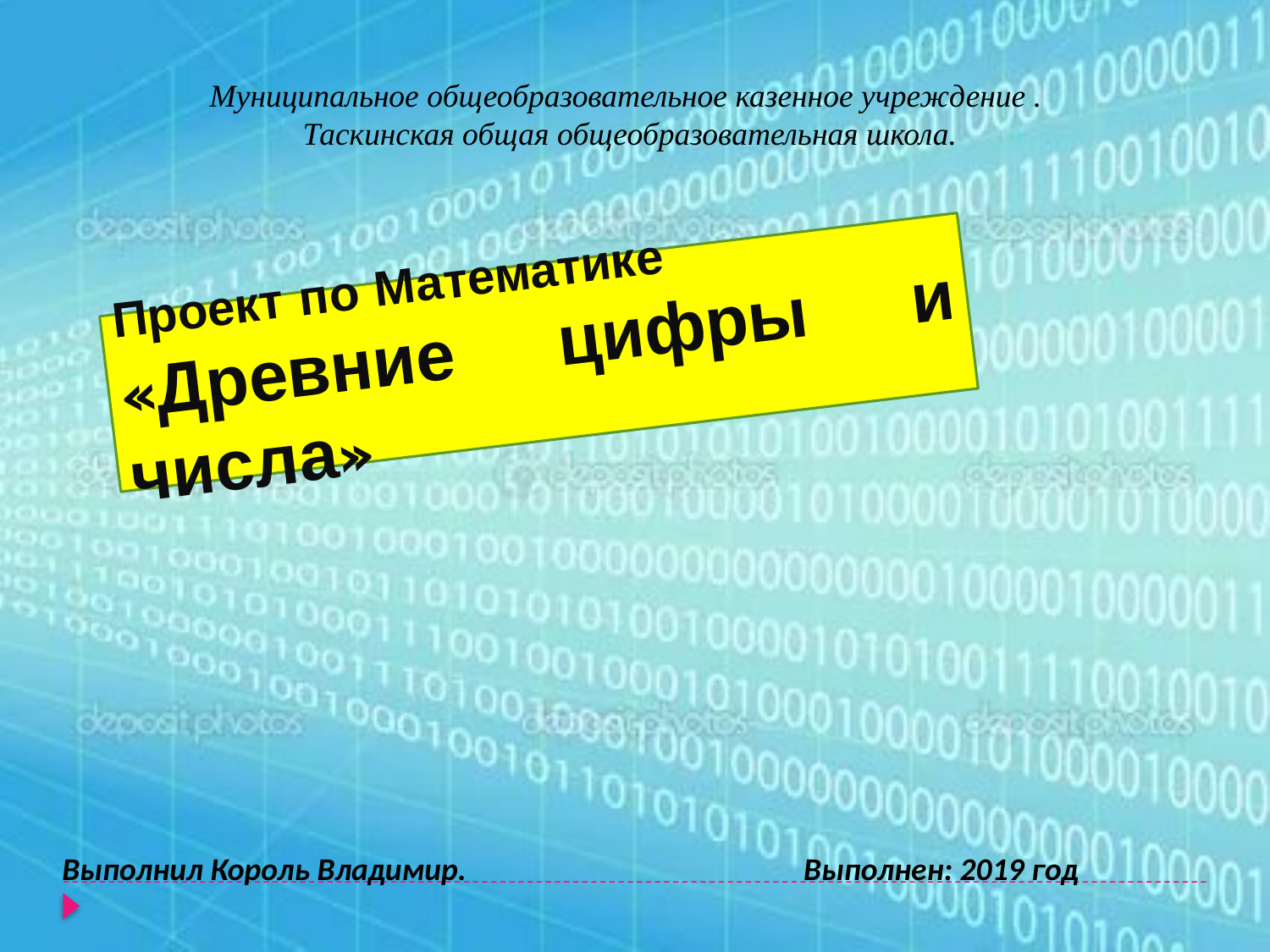

Муниципальное общеобразовательное казенное учреждение .
 Таскинская общая общеобразовательная школа.
Проект по Математике
«Древние цифры и числа»
Выполнил Король Владимир.                                               Выполнен: 2019 год